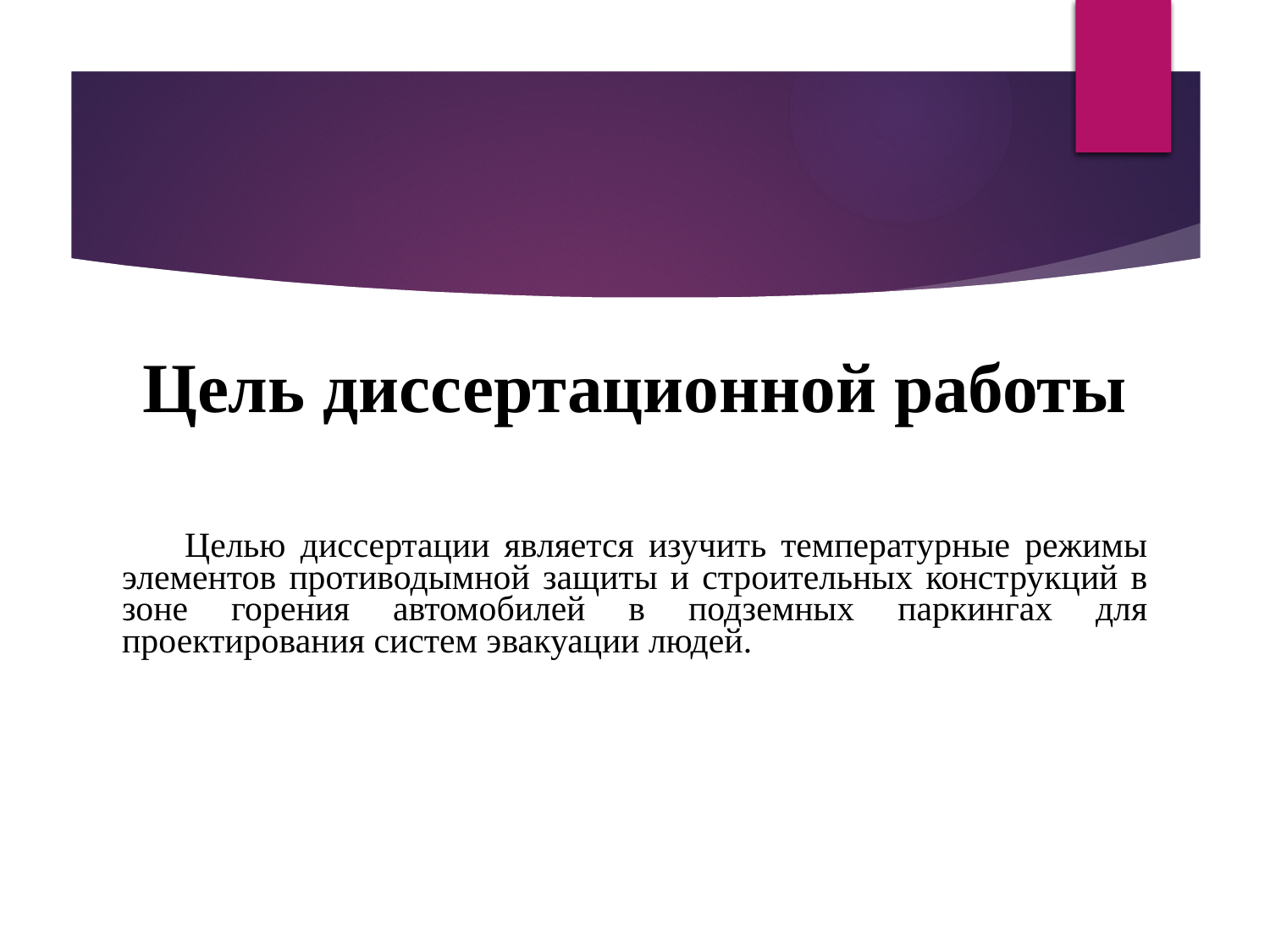

Цель диссертационной работы

Целью диссертации является изучить температурные режимы элементов противодымной защиты и строительных конструкций в зоне горения автомобилей в подземных паркингах для проектирования систем эвакуации людей.